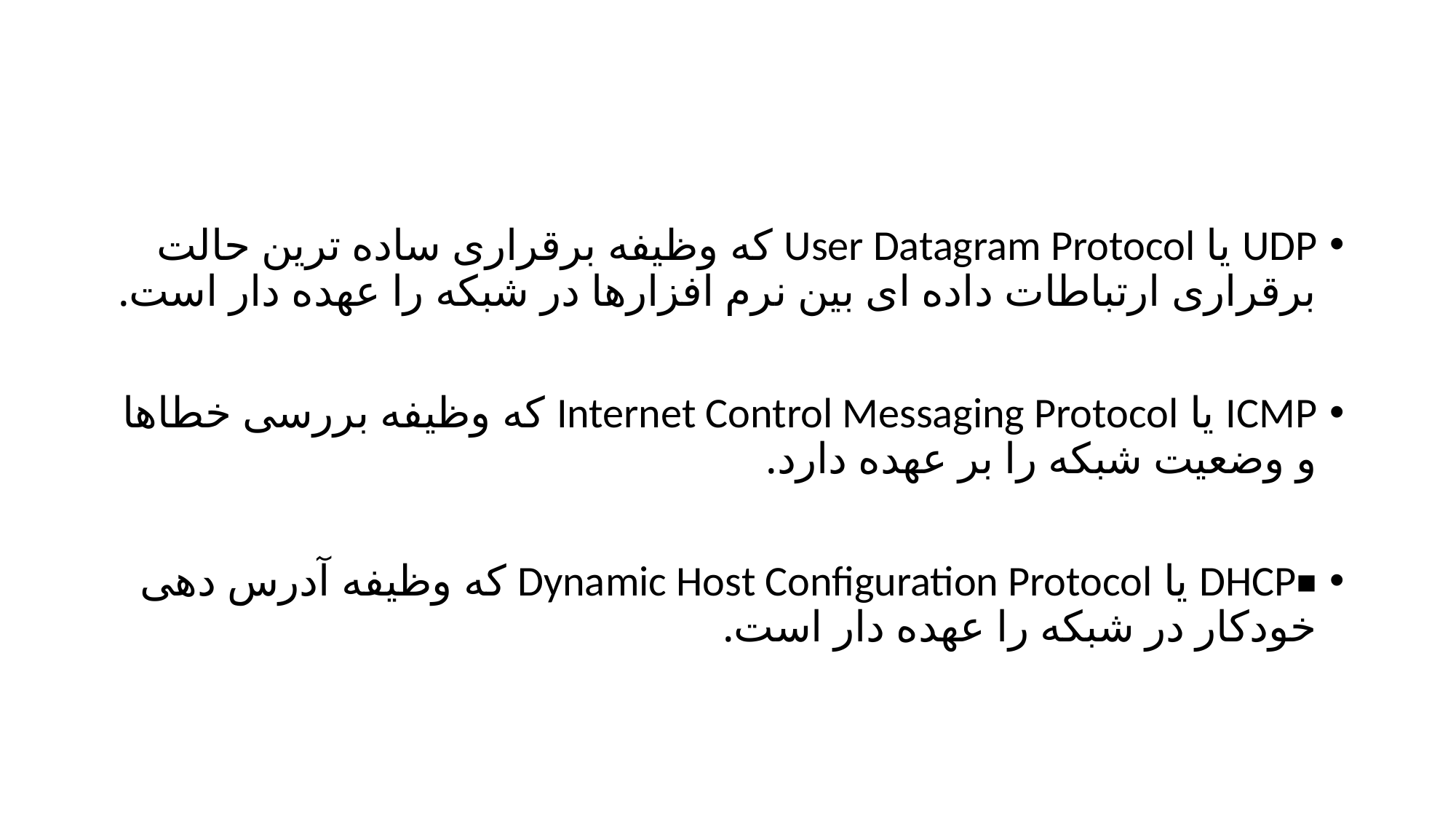

#
UDP یا User Datagram Protocol که وظیفه برقراری ساده ترین حالت برقراری ارتباطات داده ای بین نرم افزارها در شبکه را عهده دار است.

ICMP یا Internet Control Messaging Protocol که وظیفه بررسی خطاها و وضعیت شبکه را بر عهده دارد.

◾DHCP یا Dynamic Host Configuration Protocol که وظیفه آدرس دهی خودکار در شبکه را عهده دار است.